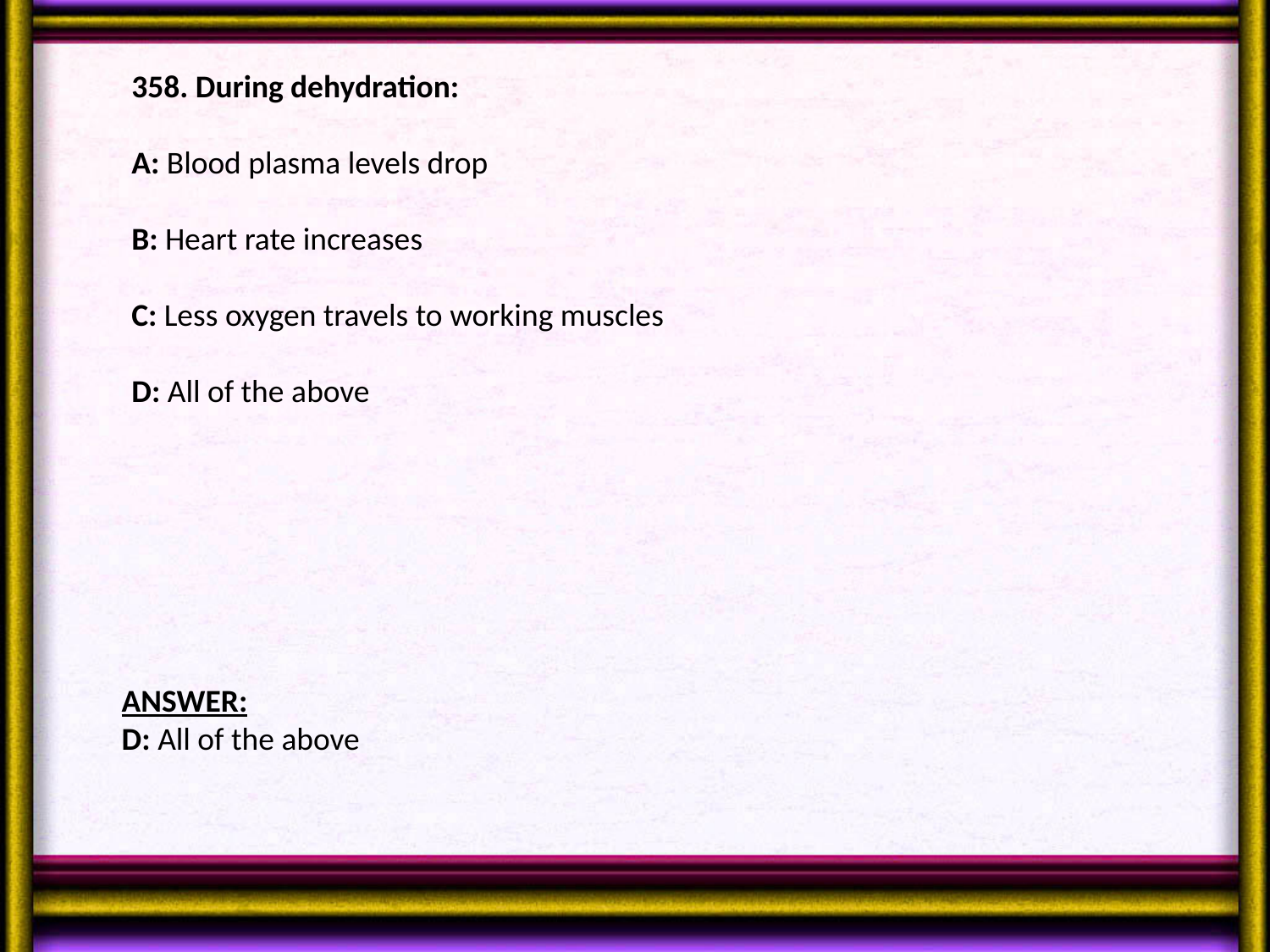

358. During dehydration:

A: Blood plasma levels drop

B: Heart rate increases

C: Less oxygen travels to working muscles

D: All of the above
ANSWER:
D: All of the above